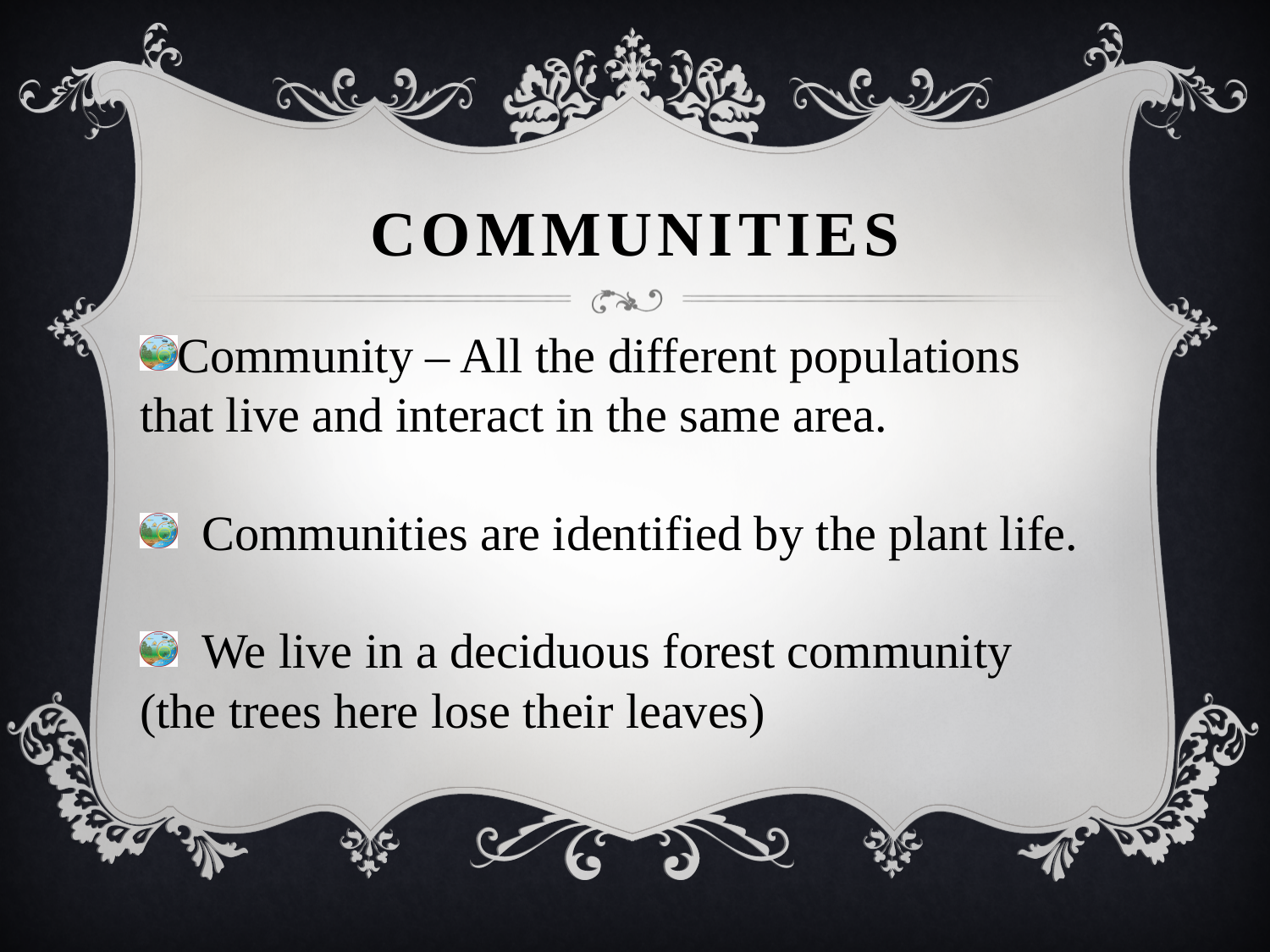

# Communities
Community – All the different populations that live and interact in the same area.

  Communities are identified by the plant life.

  We live in a deciduous forest community (the trees here lose their leaves)